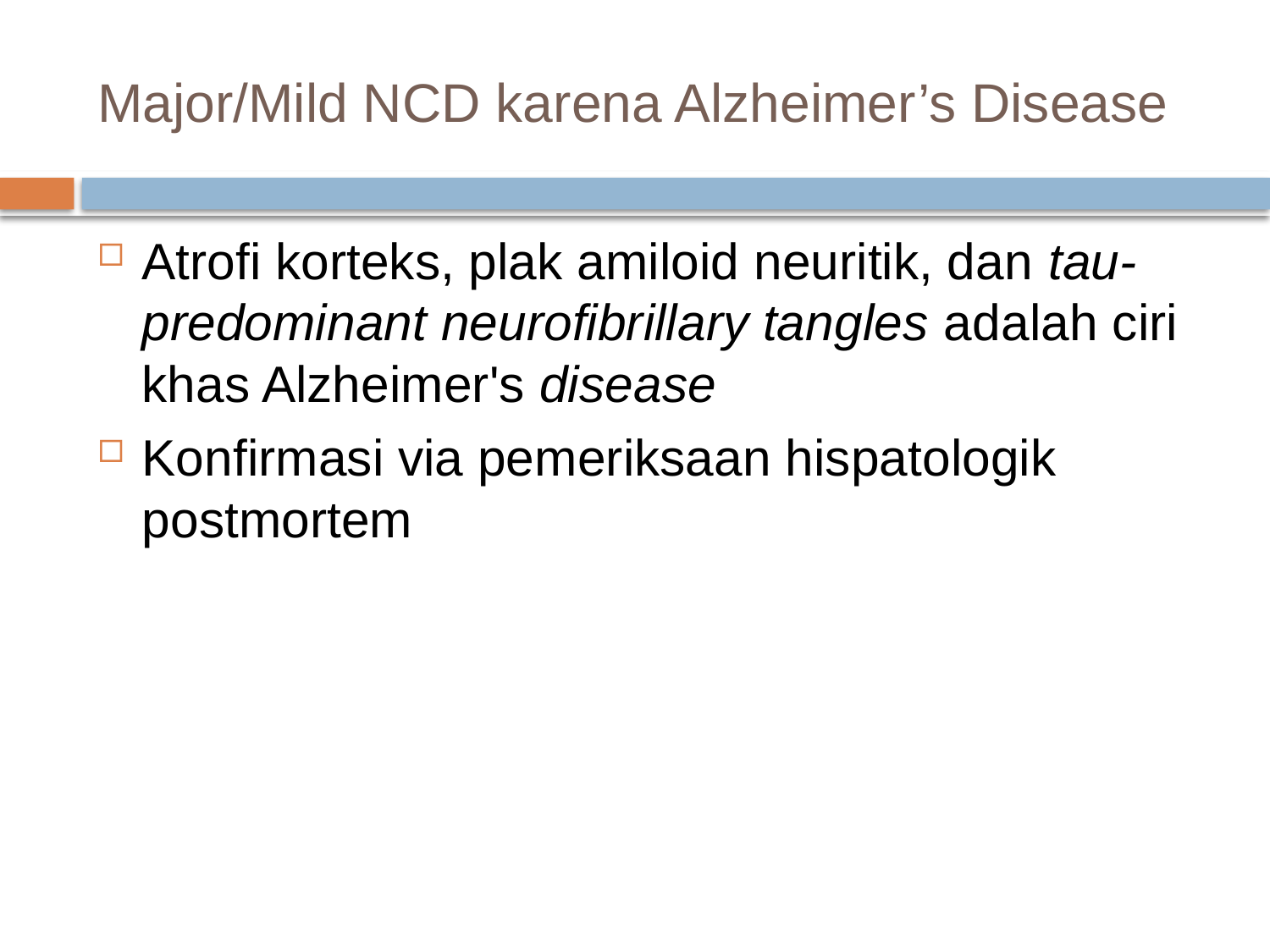

# Major/Mild NCD karena Alzheimer’s Disease
Atrofi korteks, plak amiloid neuritik, dan tau-predominant neurofibrillary tangles adalah ciri khas Alzheimer's disease
Konfirmasi via pemeriksaan hispatologik postmortem